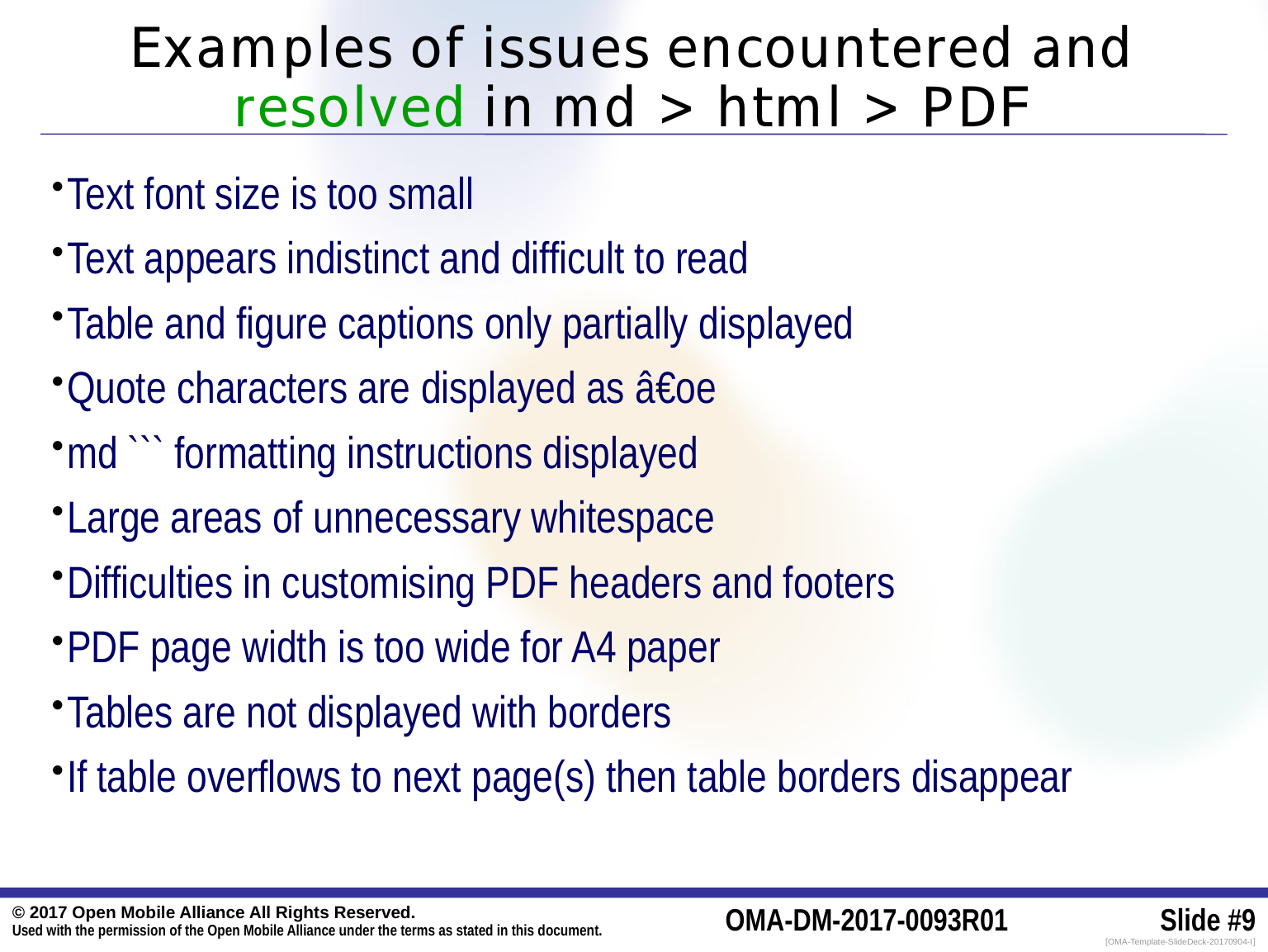

# Examples of issues encountered and resolved in md > html > PDF
Text font size is too small
Text appears indistinct and difficult to read
Table and figure captions only partially displayed
Quote characters are displayed as â€oe
md ``` formatting instructions displayed
Large areas of unnecessary whitespace
Difficulties in customising PDF headers and footers
PDF page width is too wide for A4 paper
Tables are not displayed with borders
If table overflows to next page(s) then table borders disappear